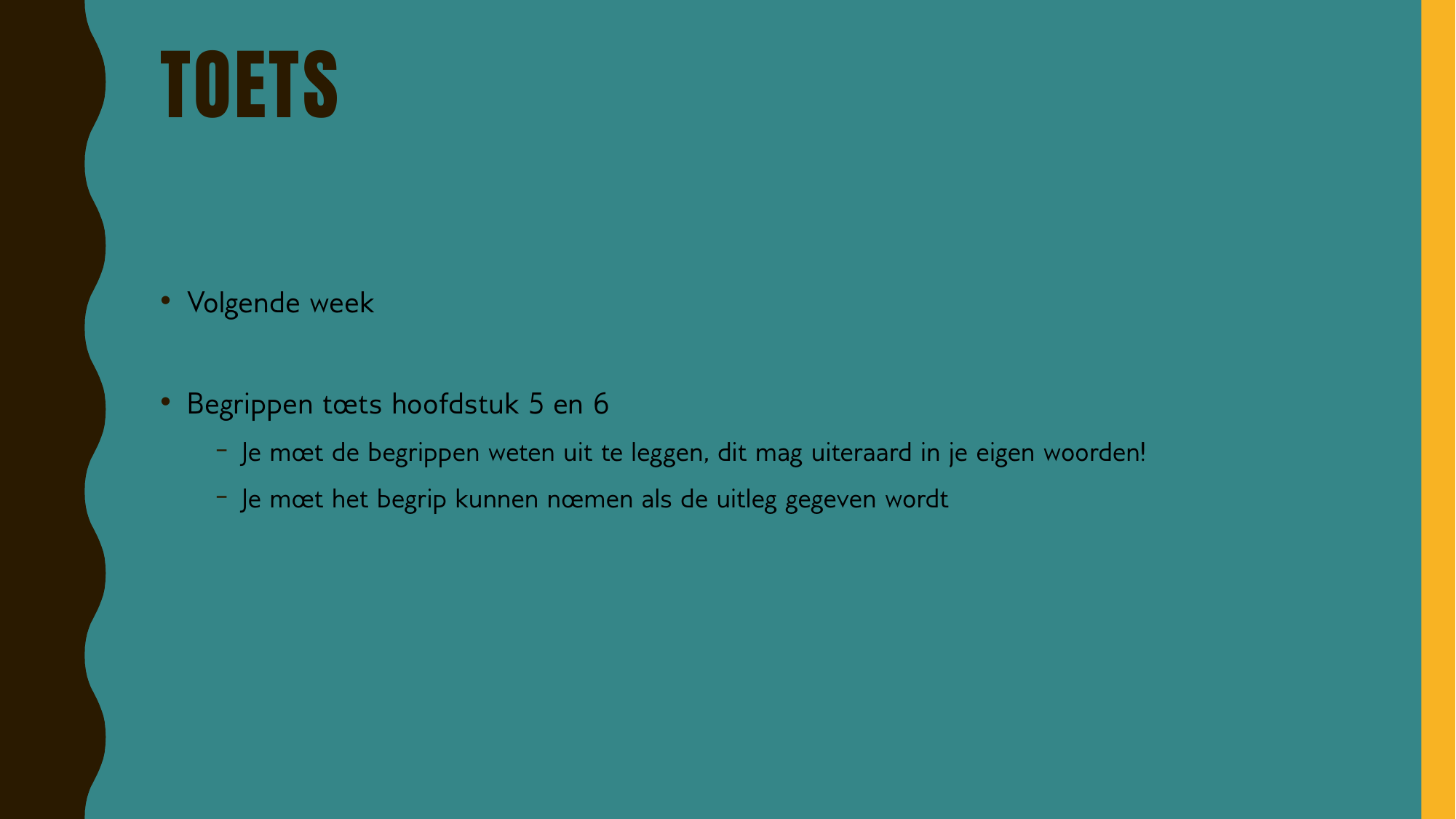

# toets
Volgende week

Begrippen toets hoofdstuk 5 en 6
Je moet de begrippen weten uit te leggen, dit mag uiteraard in je eigen woorden!
Je moet het begrip kunnen noemen als de uitleg gegeven wordt